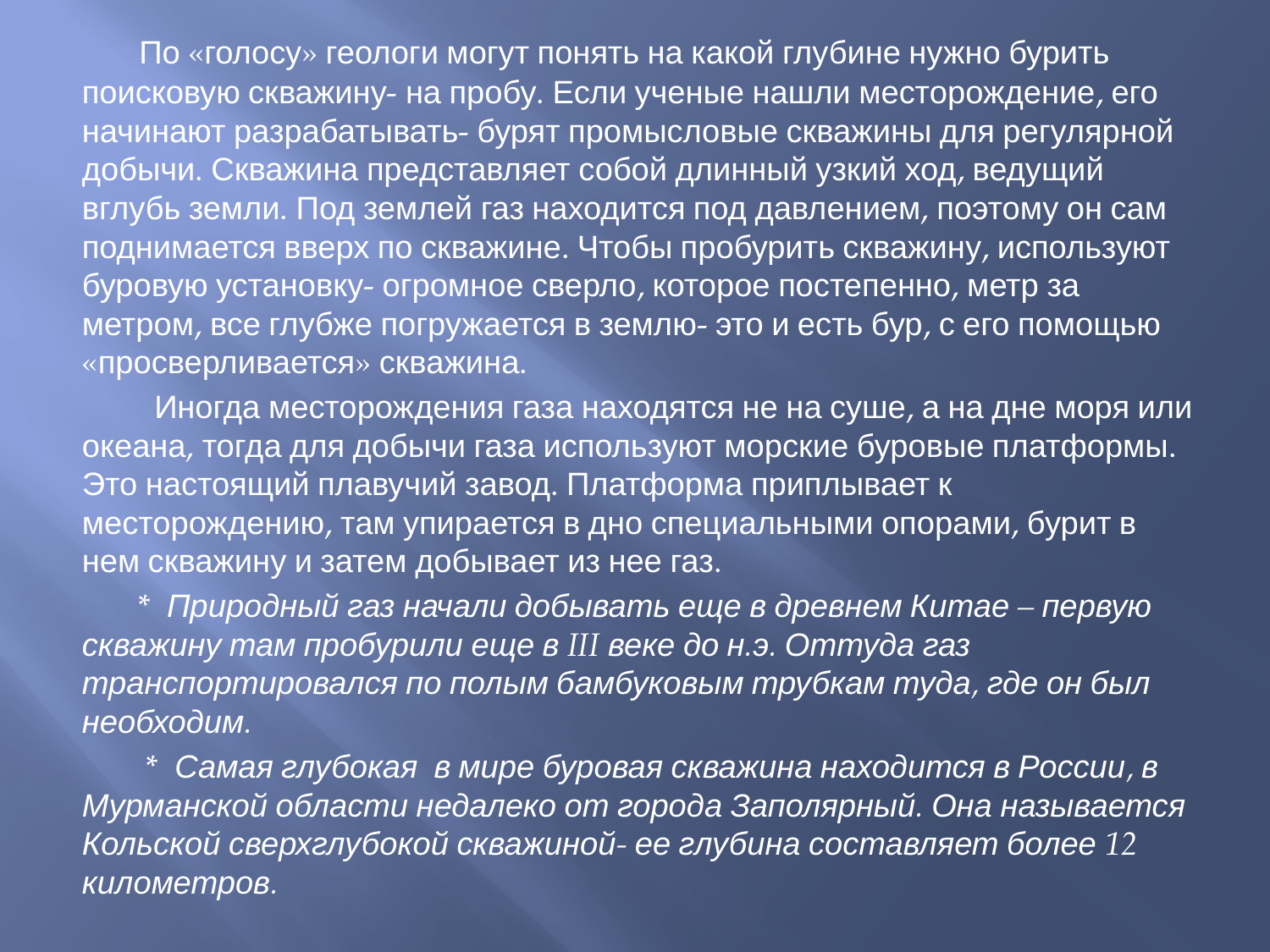

По «голосу» геологи могут понять на какой глубине нужно бурить поисковую скважину- на пробу. Если ученые нашли месторождение, его начинают разрабатывать- бурят промысловые скважины для регулярной добычи. Скважина представляет собой длинный узкий ход, ведущий вглубь земли. Под землей газ находится под давлением, поэтому он сам поднимается вверх по скважине. Чтобы пробурить скважину, используют буровую установку- огромное сверло, которое постепенно, метр за метром, все глубже погружается в землю- это и есть бур, с его помощью «просверливается» скважина.
         Иногда месторождения газа находятся не на суше, а на дне моря или океана, тогда для добычи газа используют морские буровые платформы. Это настоящий плавучий завод. Платформа приплывает к месторождению, там упирается в дно специальными опорами, бурит в нем скважину и затем добывает из нее газ.
       *  Природный газ начали добывать еще в древнем Китае – первую скважину там пробурили еще в III веке до н.э. Оттуда газ транспортировался по полым бамбуковым трубкам туда, где он был необходим.
        *  Самая глубокая  в мире буровая скважина находится в России, в Мурманской области недалеко от города Заполярный. Она называется Кольской сверхглубокой скважиной- ее глубина составляет более 12 километров.

#